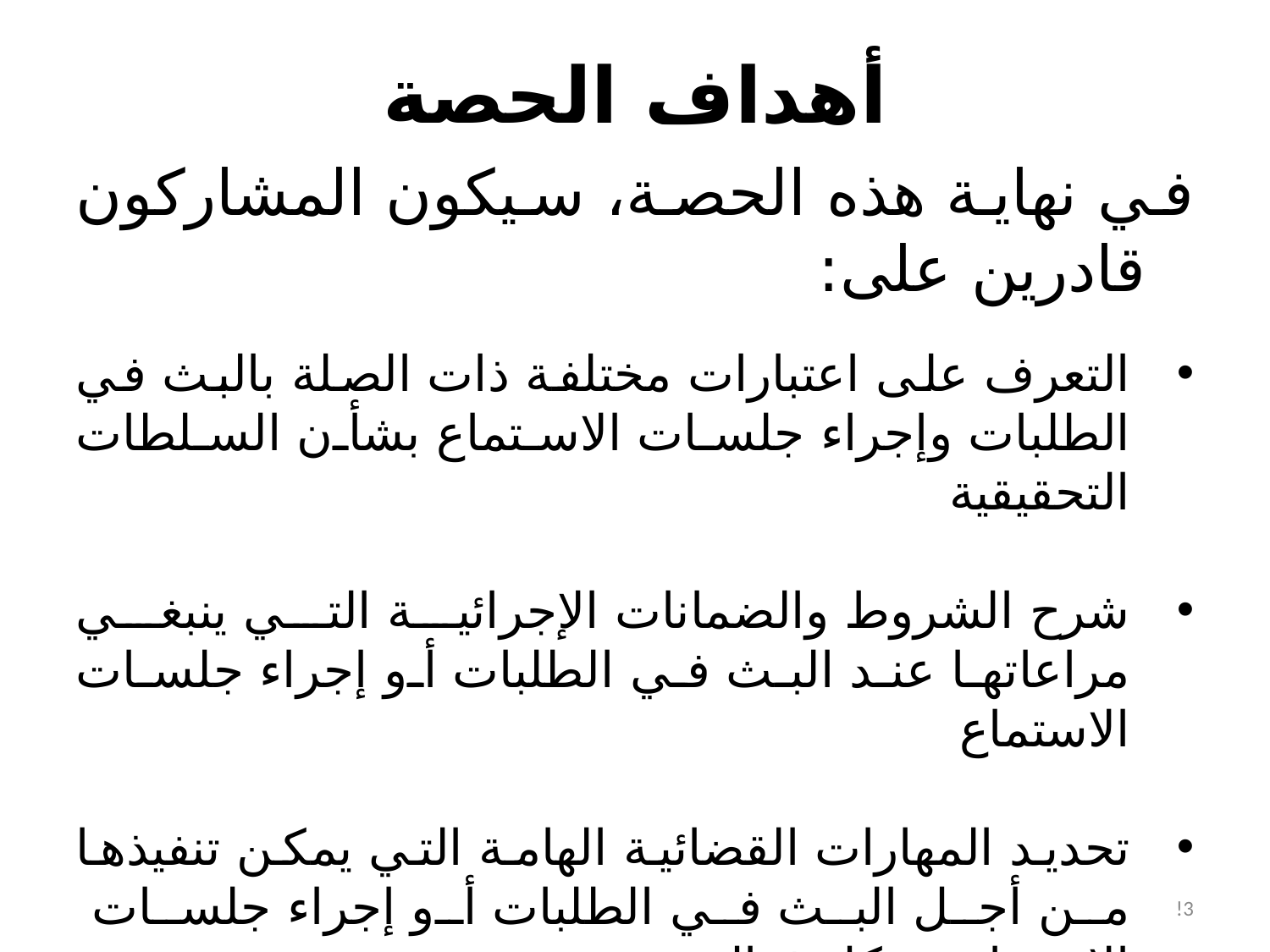

أهداف الحصة
في نهاية هذه الحصة، سيكون المشاركون قادرين على:

التعرف على اعتبارات مختلفة ذات الصلة بالبث في الطلبات وإجراء جلسات الاستماع بشأن السلطات التحقيقية

شرح الشروط والضمانات الإجرائية التي ينبغي مراعاتها عند البث في الطلبات أو إجراء جلسات الاستماع

تحديد المهارات القضائية الهامة التي يمكن تنفيذها من أجل البث في الطلبات أو إجراء جلسات  الاستماع بشكل فعال

فهم طريقة ترخيص السلطات التحقيقية المتعلقة بالأدلة الإلكترونية
!3